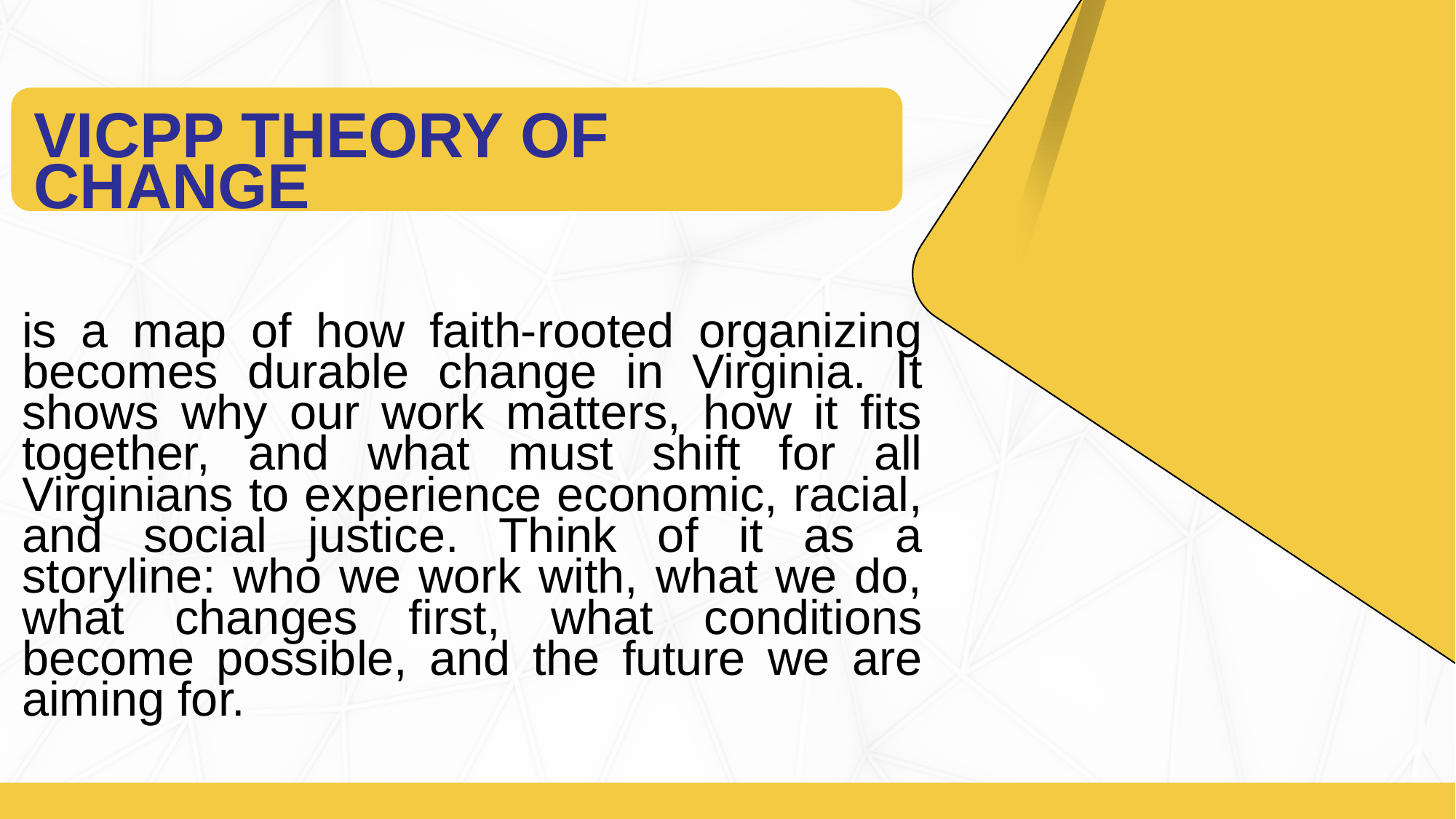

VICPP THEORY OF CHANGE
is a map of how faith-rooted organizing becomes durable change in Virginia. It shows why our work matters, how it fits together, and what must shift for all Virginians to experience economic, racial, and social justice. Think of it as a storyline: who we work with, what we do, what changes first, what conditions become possible, and the future we are aiming for.